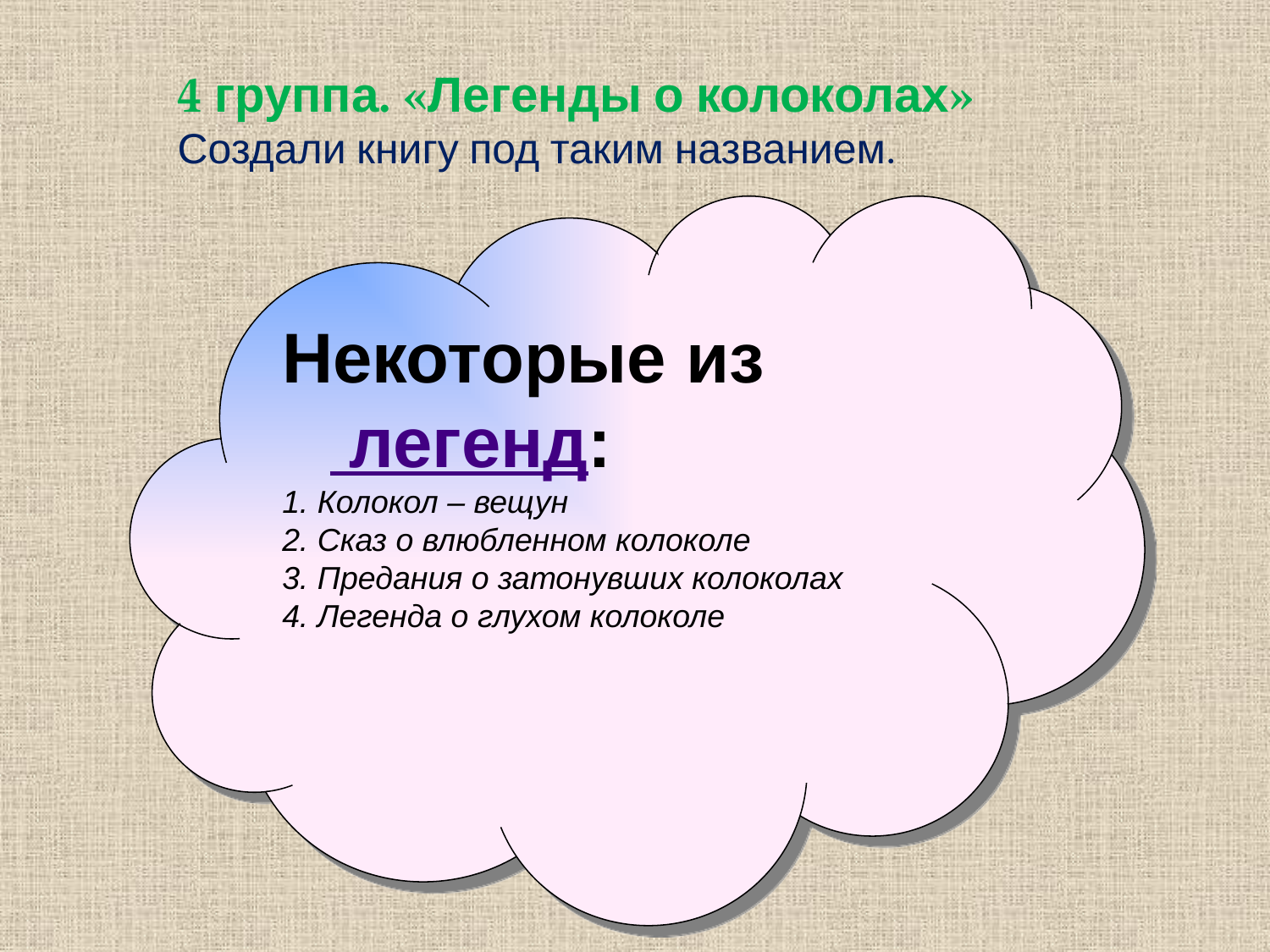

4 группа. «Легенды о колоколах»
Создали книгу под таким названием.
Некоторые из легенд:
1. Колокол – вещун
2. Сказ о влюбленном колоколе
3. Предания о затонувших колоколах
4. Легенда о глухом колоколе